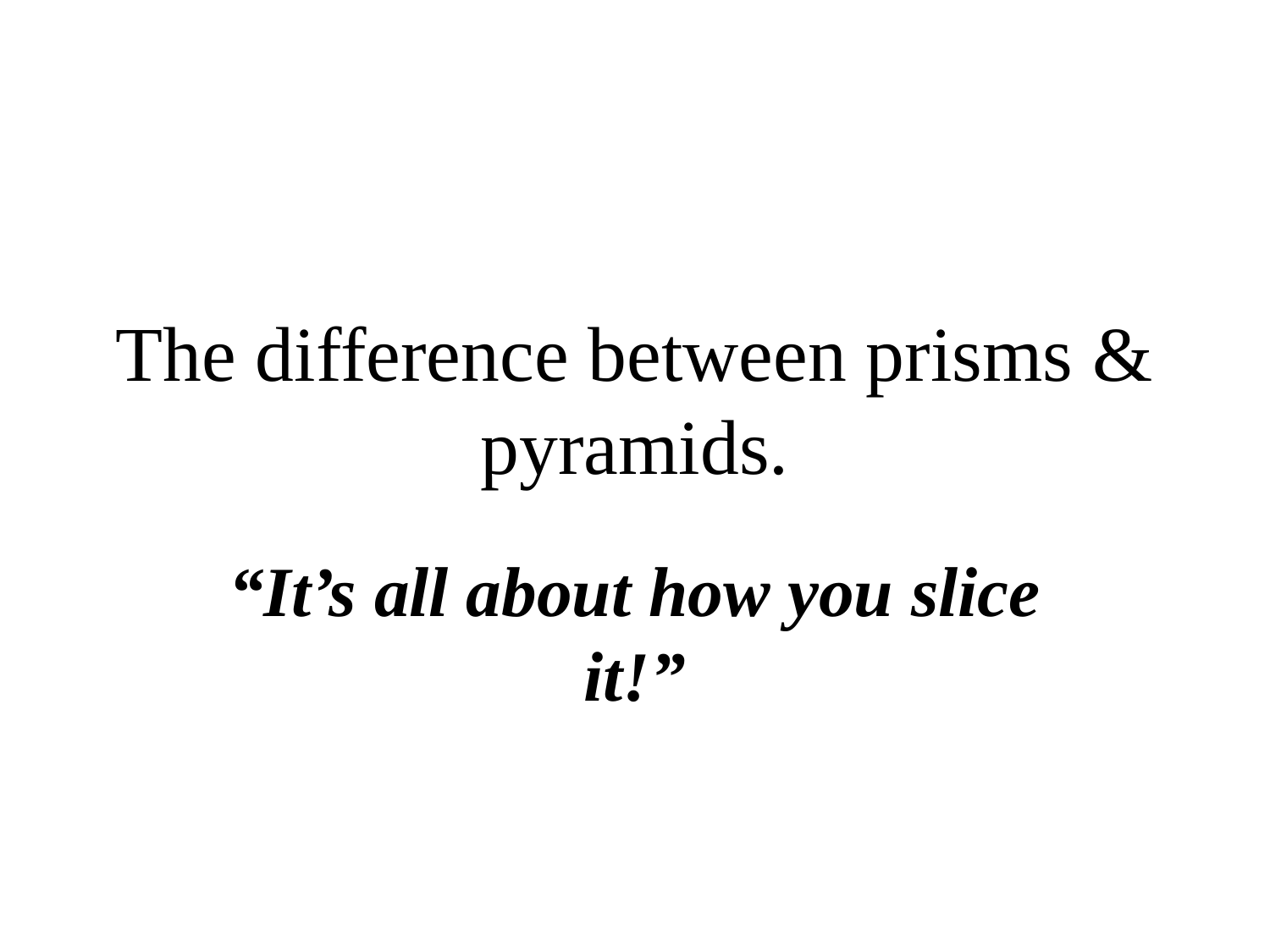

# The difference between prisms & pyramids.
“It’s all about how you slice it!”